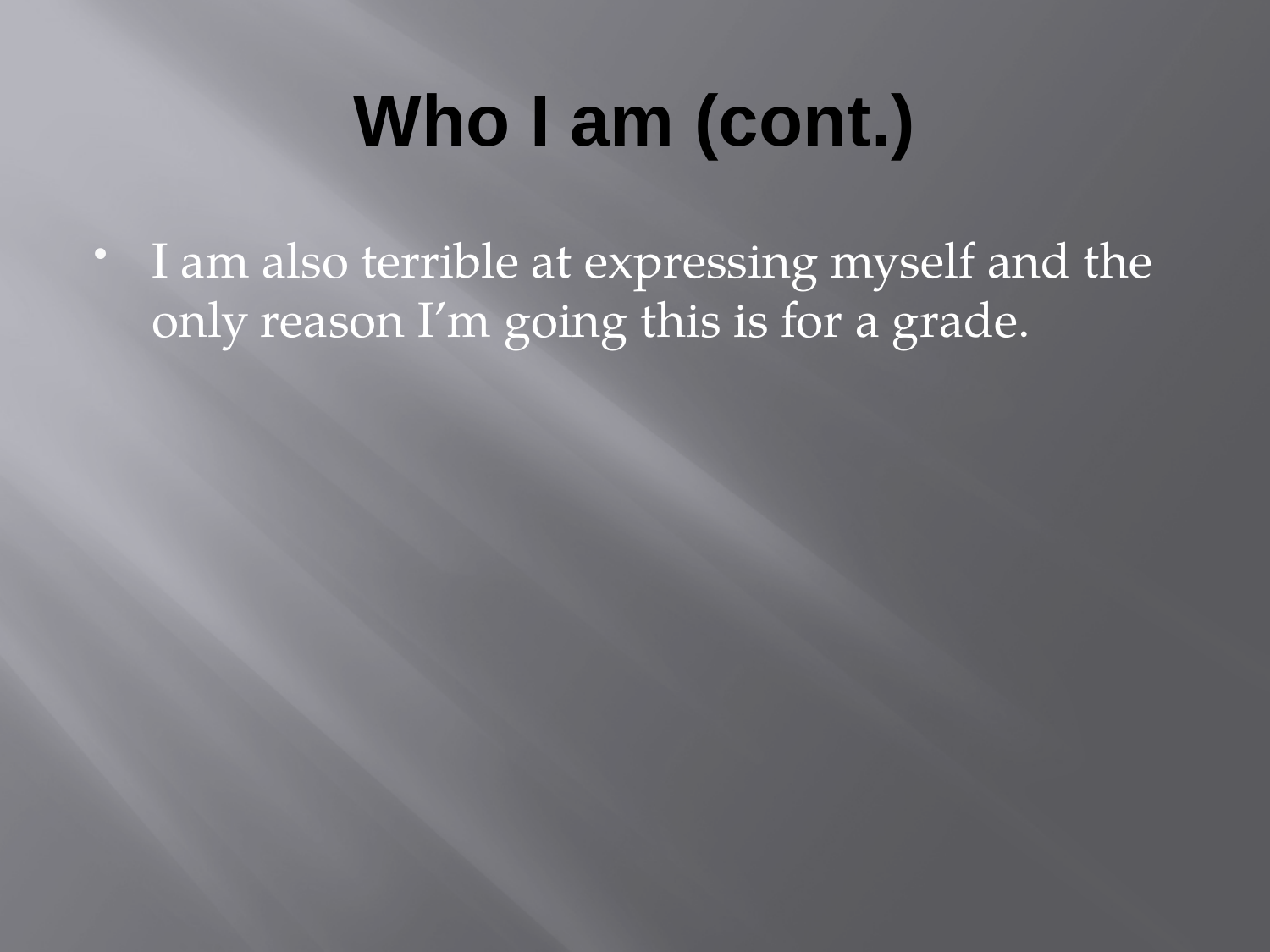

# Who I am (cont.)
I am also terrible at expressing myself and the only reason I’m going this is for a grade.